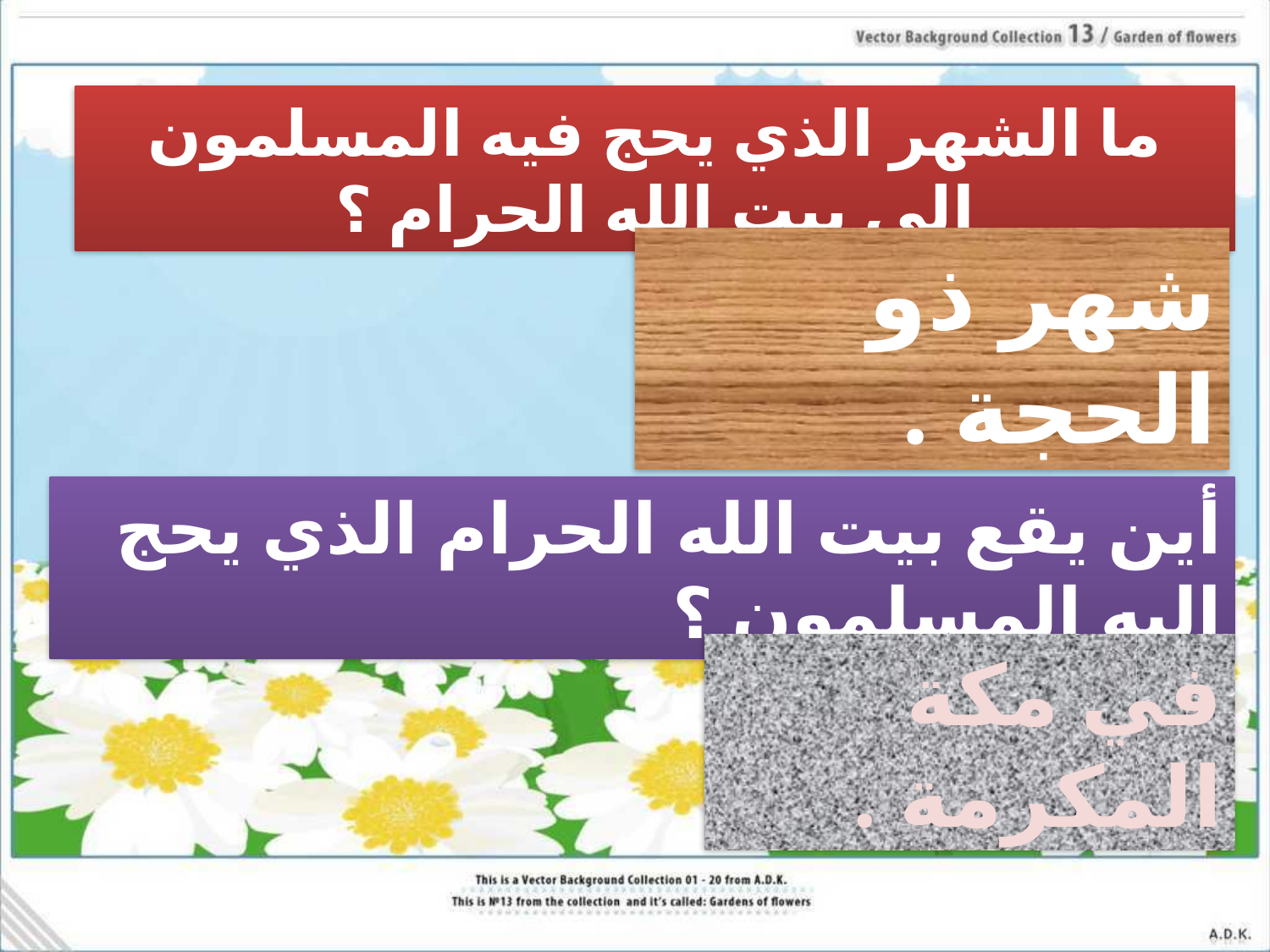

ما الشهر الذي يحج فيه المسلمون إلى بيت الله الحرام ؟
شهر ذو الحجة .
أين يقع بيت الله الحرام الذي يحج إليه المسلمون ؟
في مكة المكرمة .